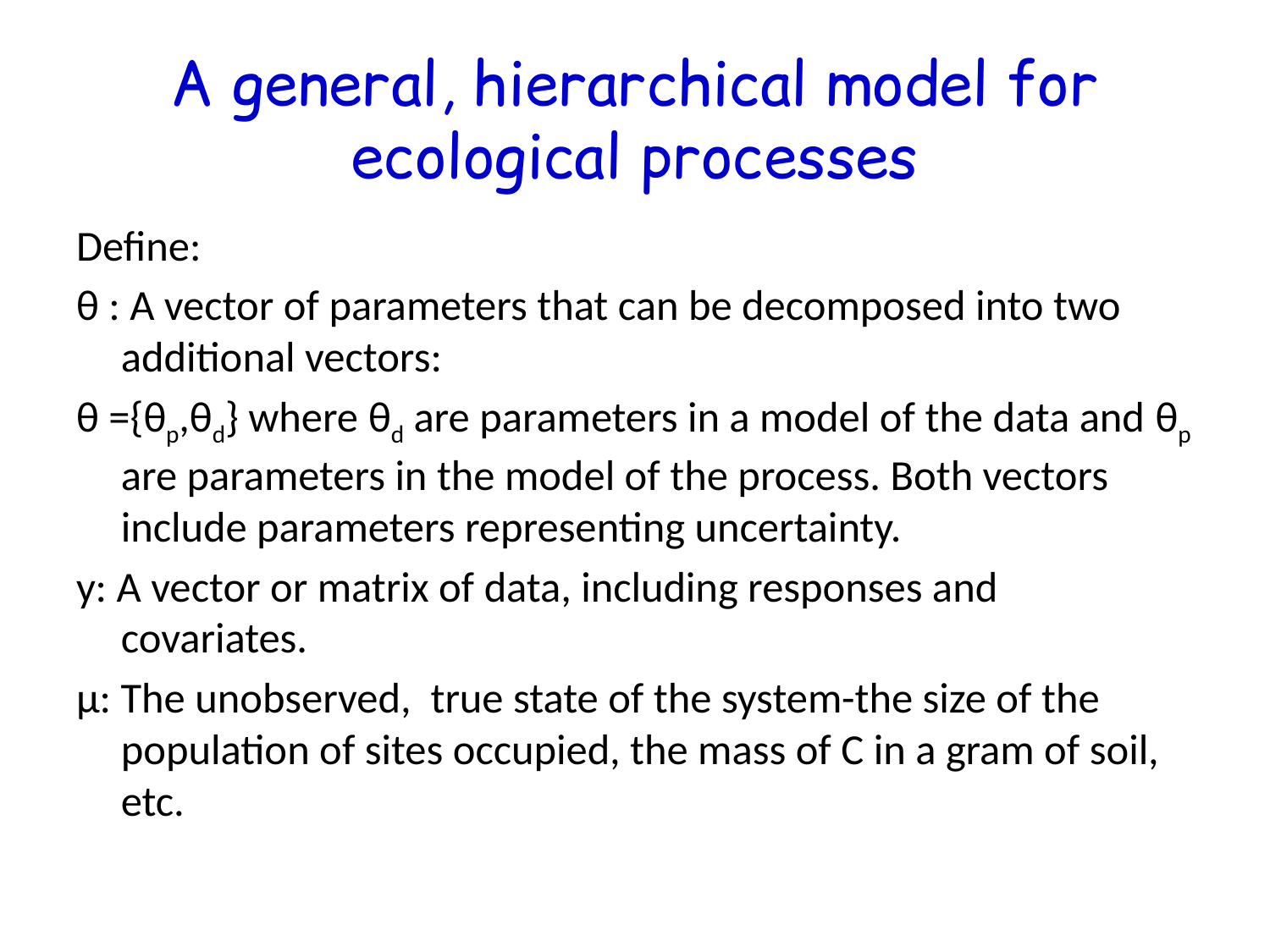

# A general, hierarchical model for ecological processes
Define:
θ : A vector of parameters that can be decomposed into two additional vectors:
θ ={θp,θd} where θd are parameters in a model of the data and θp are parameters in the model of the process. Both vectors include parameters representing uncertainty.
y: A vector or matrix of data, including responses and covariates.
μ: The unobserved,  true state of the system-the size of the population of sites occupied, the mass of C in a gram of soil, etc.